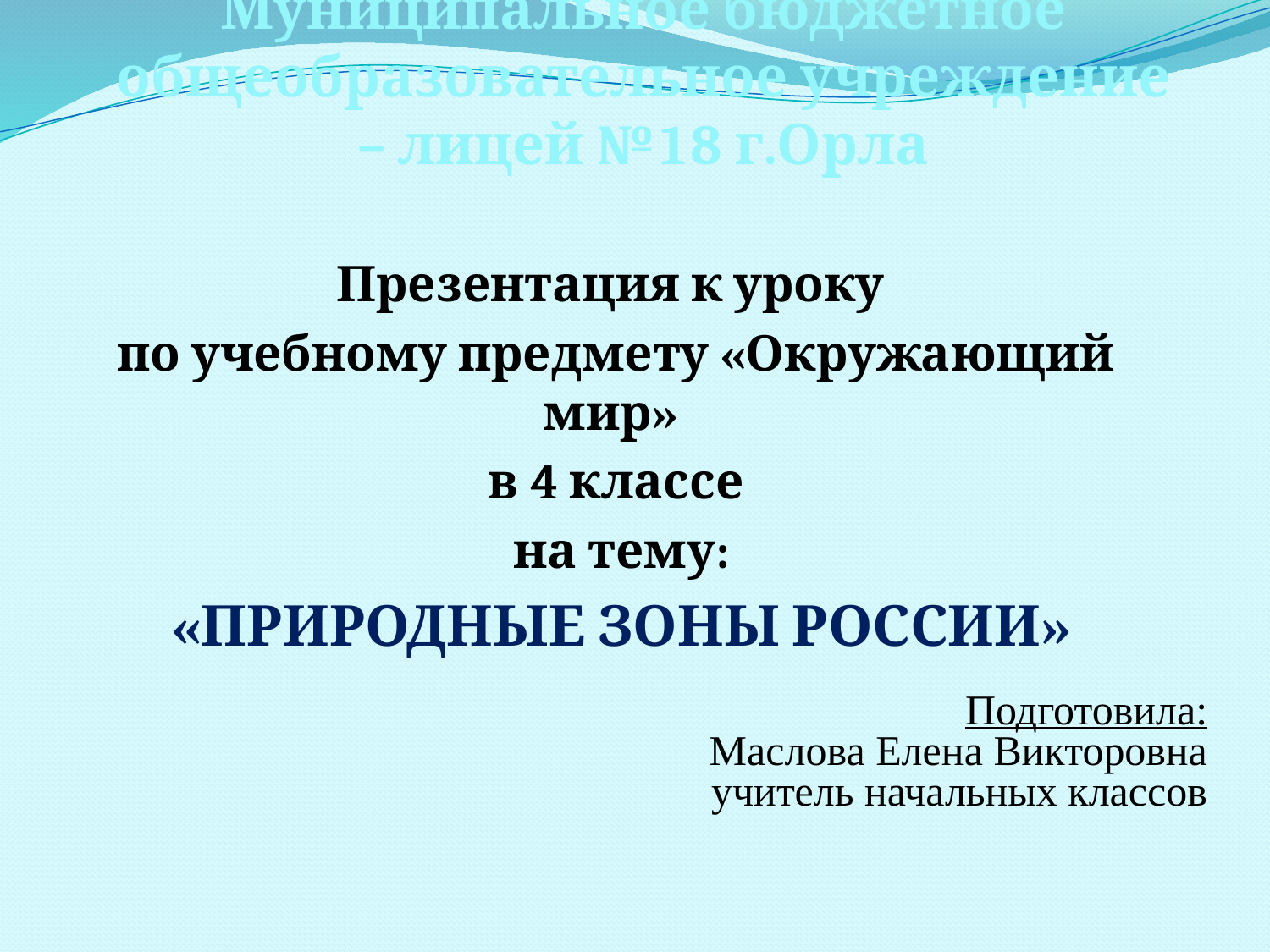

# Муниципальное бюджетное общеобразовательное учреждение – лицей №18 г.Орла
Презентация к уроку
по учебному предмету «Окружающий мир»
в 4 классе
 на тему:
 «ПРИРОДНЫЕ ЗОНЫ РОССИИ»
Подготовила:
Маслова Елена Викторовна
учитель начальных классов